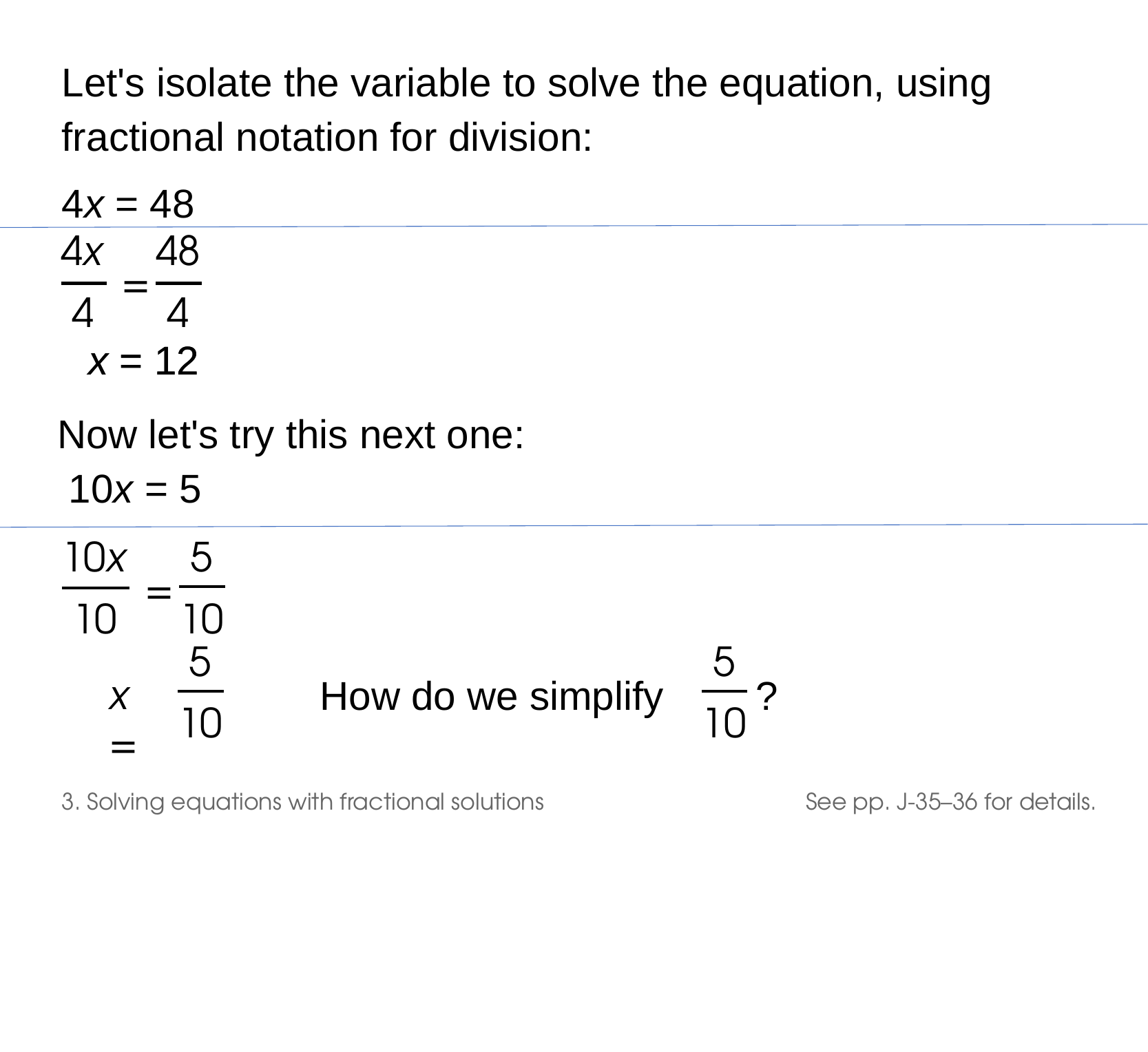

Let's isolate the variable to solve the equation, using fractional notation for division:
4x = 48
4x
48
=
 4
 4
  x = 12
  x = 12
Now let's try this next one:
 10x = 5
10x
 5
=
 10
10
 5
x =
10
 5
10
How do we simplify	  ?
3. Solving equations with fractional solutions
See pp. J-35–36 for details.